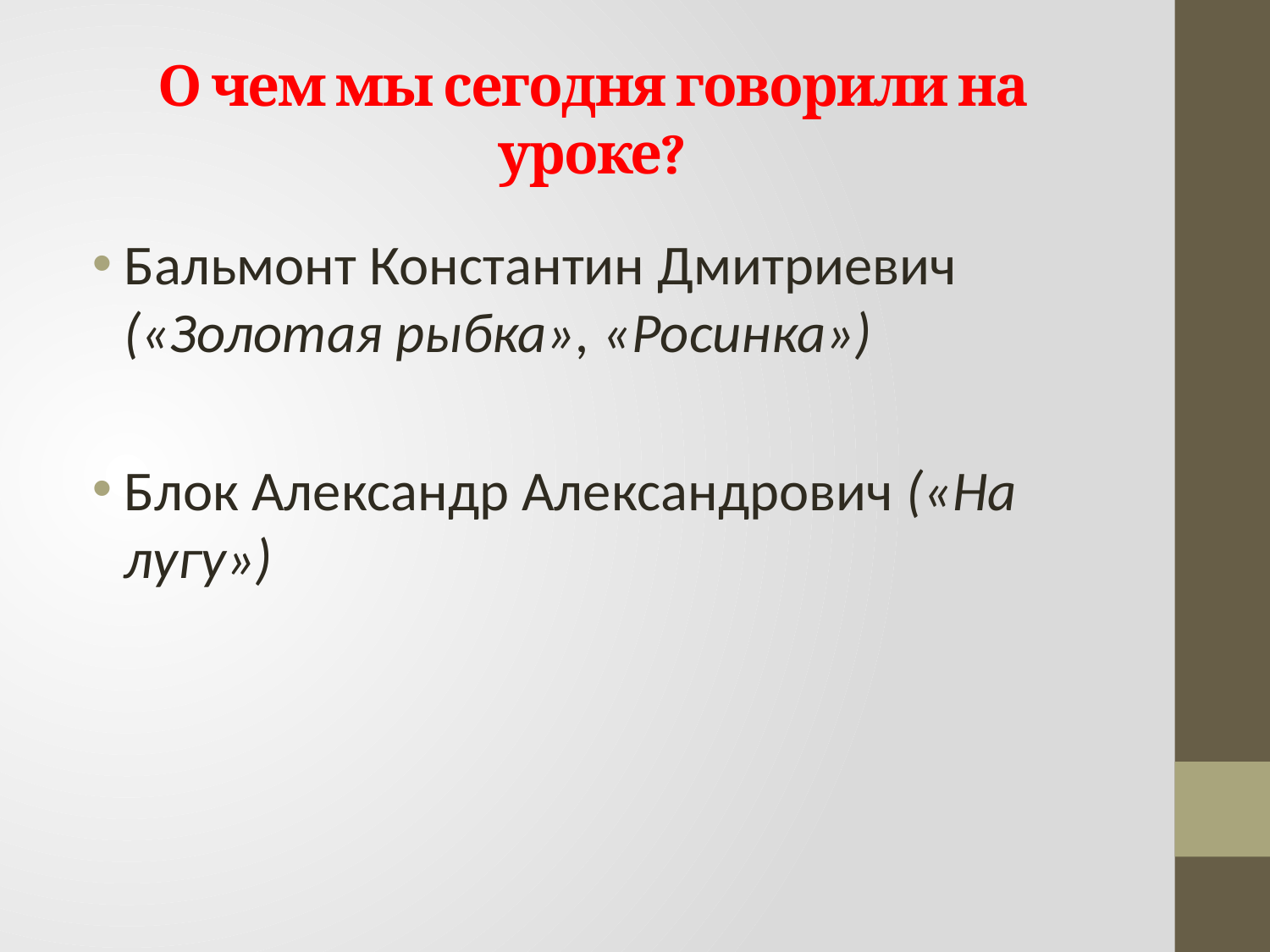

# О чем мы сегодня говорили на уроке?
Бальмонт Константин Дмитриевич («Золотая рыбка», «Росинка»)

Блок Александр Александрович («На лугу»)